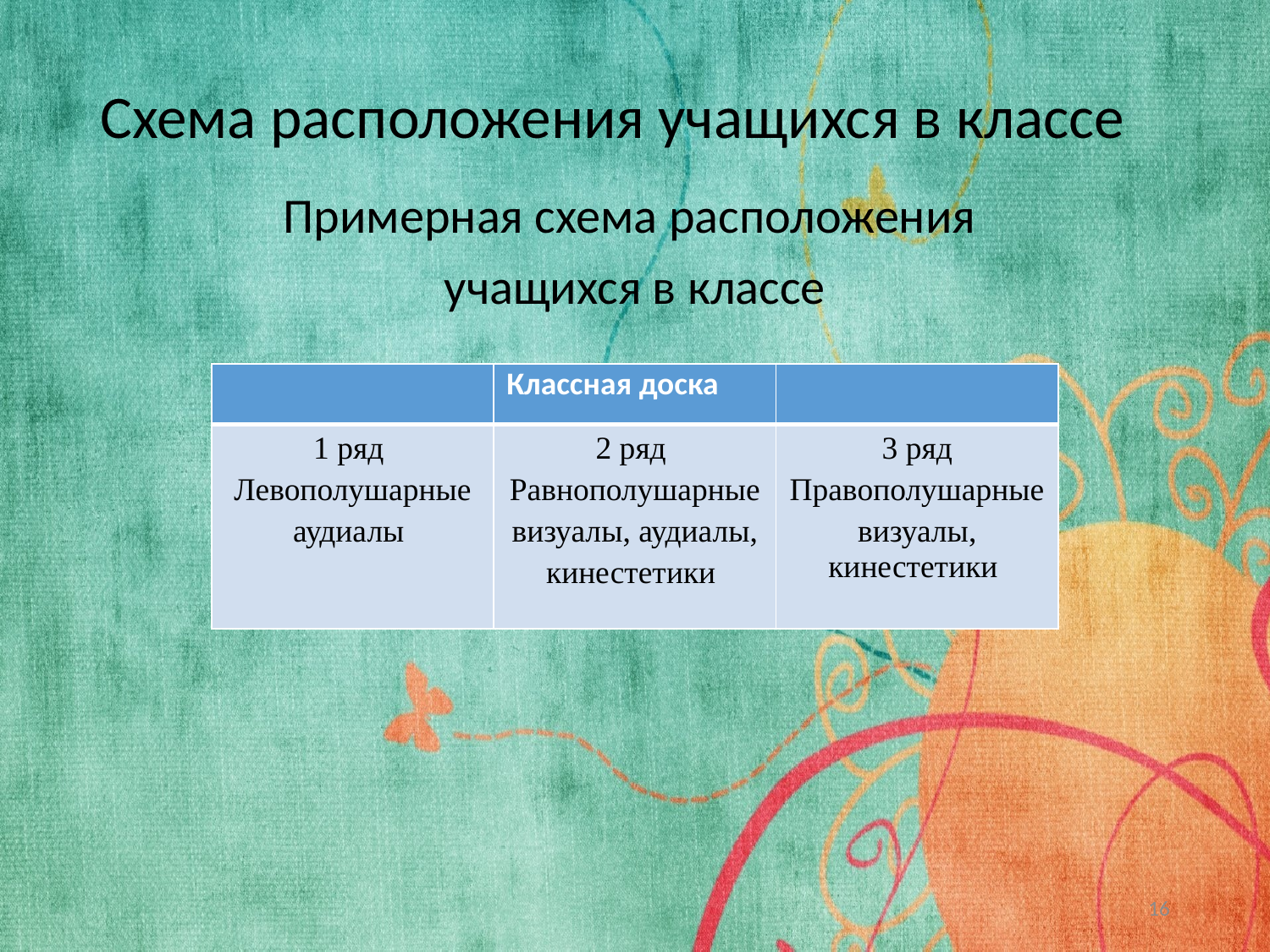

# Схема расположения учащихся в классе
Примерная схема расположения
учащихся в классе

|  | Классная доска |  |
| --- | --- | --- |
| 1 ряд Левополушарные аудиалы | 2 ряд Равнополушарные визуалы, аудиалы, кинестетики | 3 ряд Правополушарные визуалы, кинестетики |
16